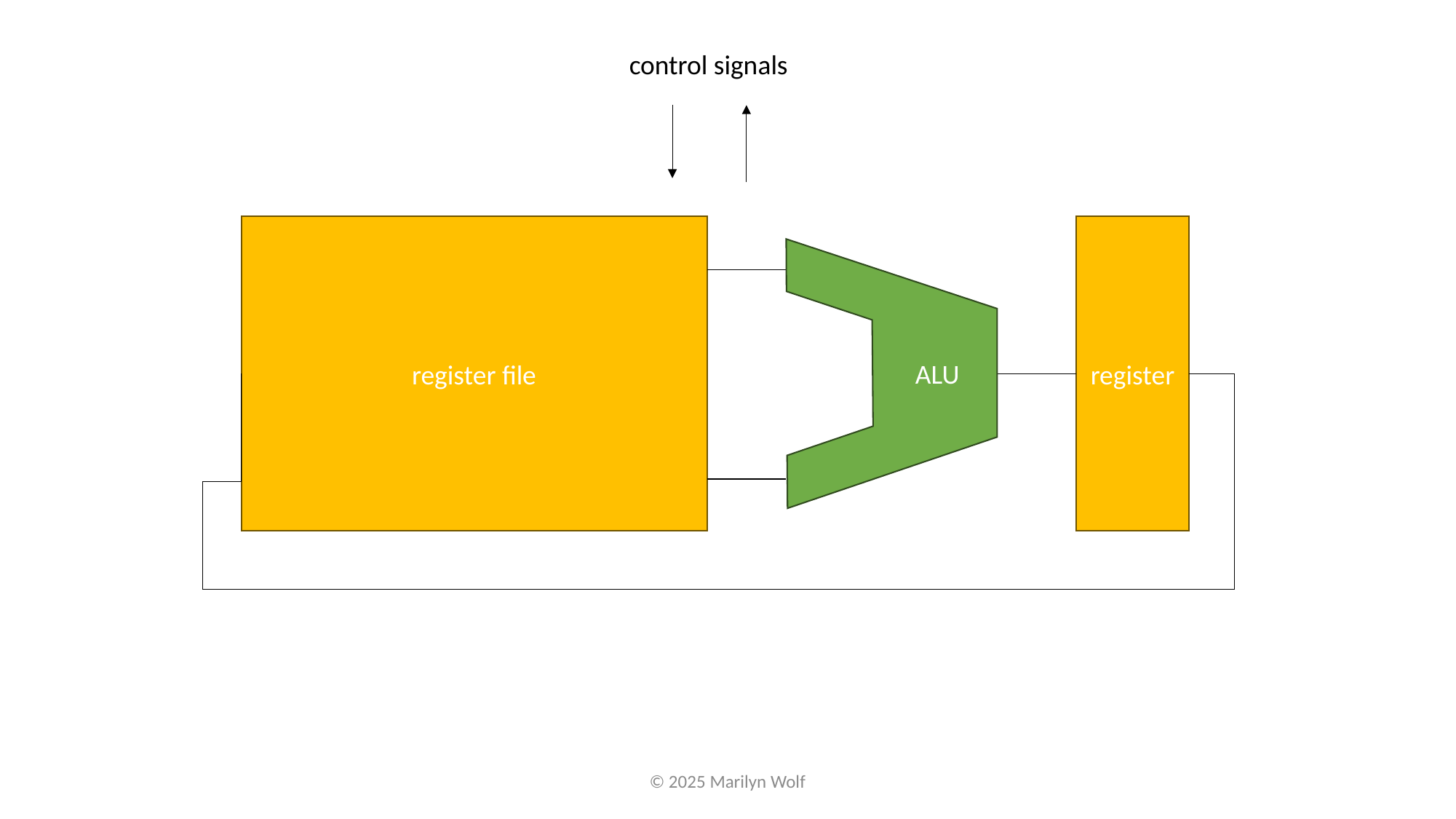

control signals
register file
register

ALU
© 2025 Marilyn Wolf